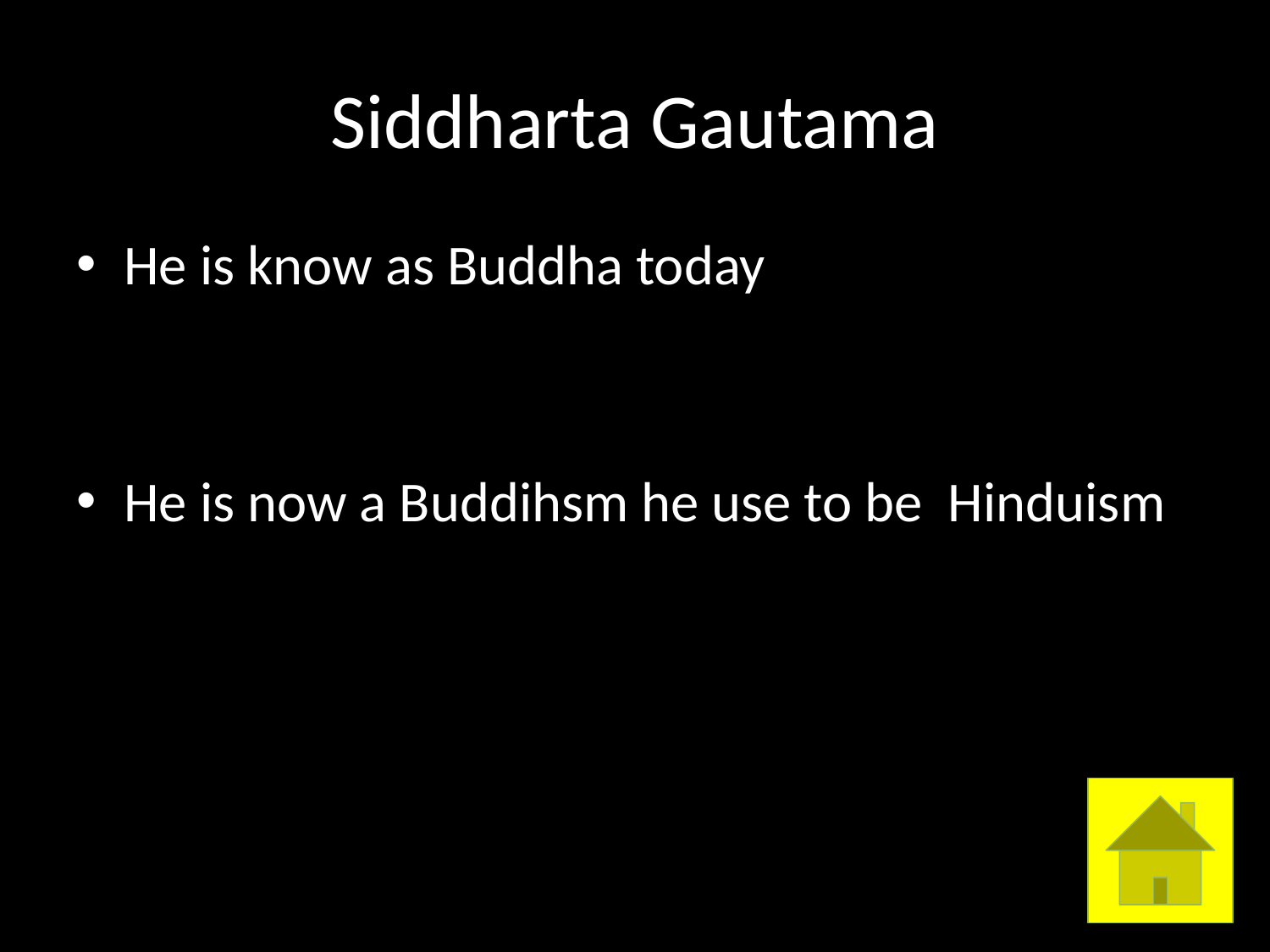

# Siddharta Gautama
He is know as Buddha today

He is now a Buddihsm he use to be  Hinduism